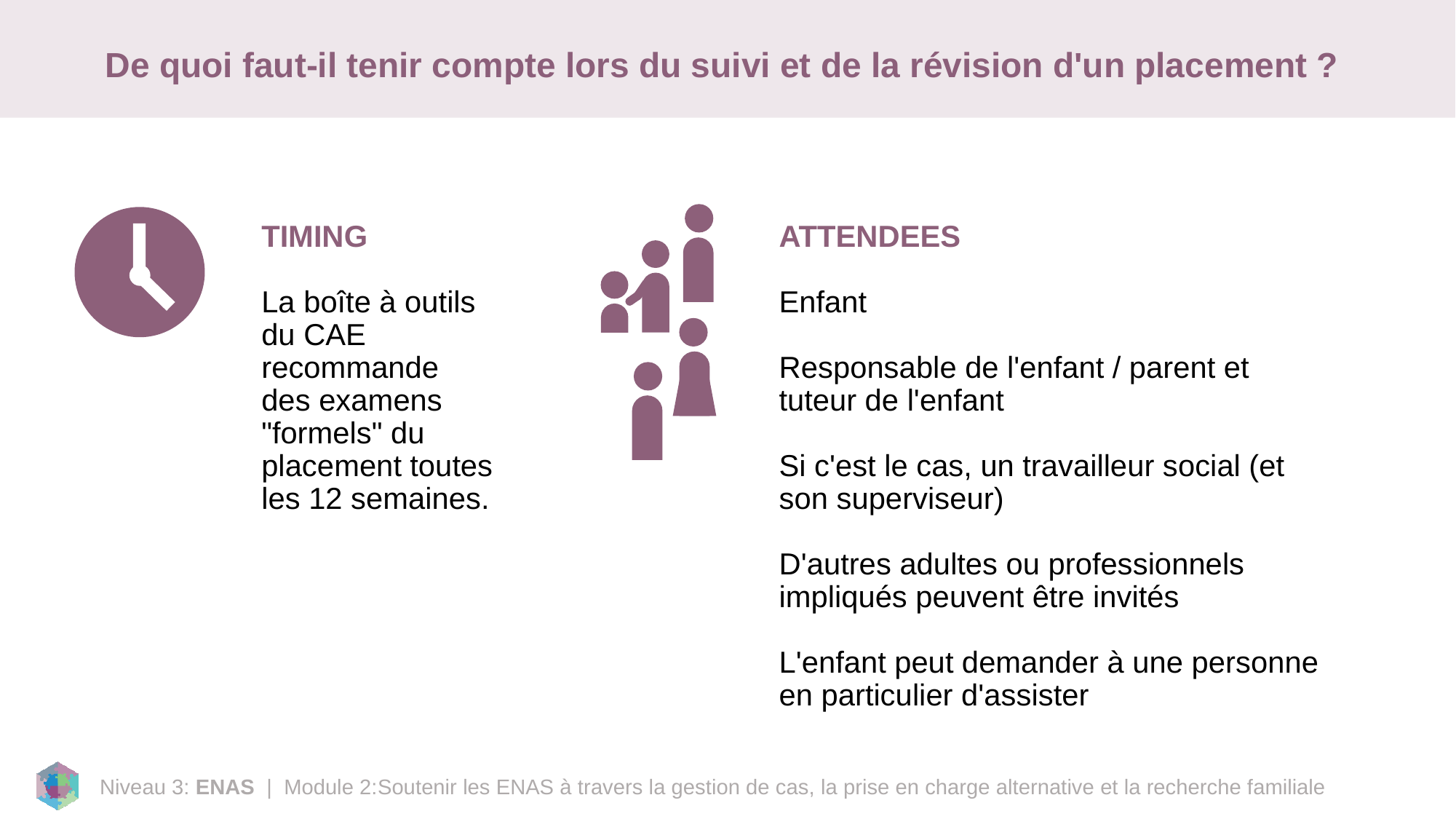

# De quoi faut-il tenir compte lors du suivi et de la révision d'un placement ?

TIMING

La boîte à outils du CAE recommande des examens "formels" du placement toutes les 12 semaines.
ATTENDEES

Enfant

Responsable de l'enfant / parent et tuteur de l'enfant

Si c'est le cas, un travailleur social (et son superviseur)

D'autres adultes ou professionnels impliqués peuvent être invités

L'enfant peut demander à une personne en particulier d'assister